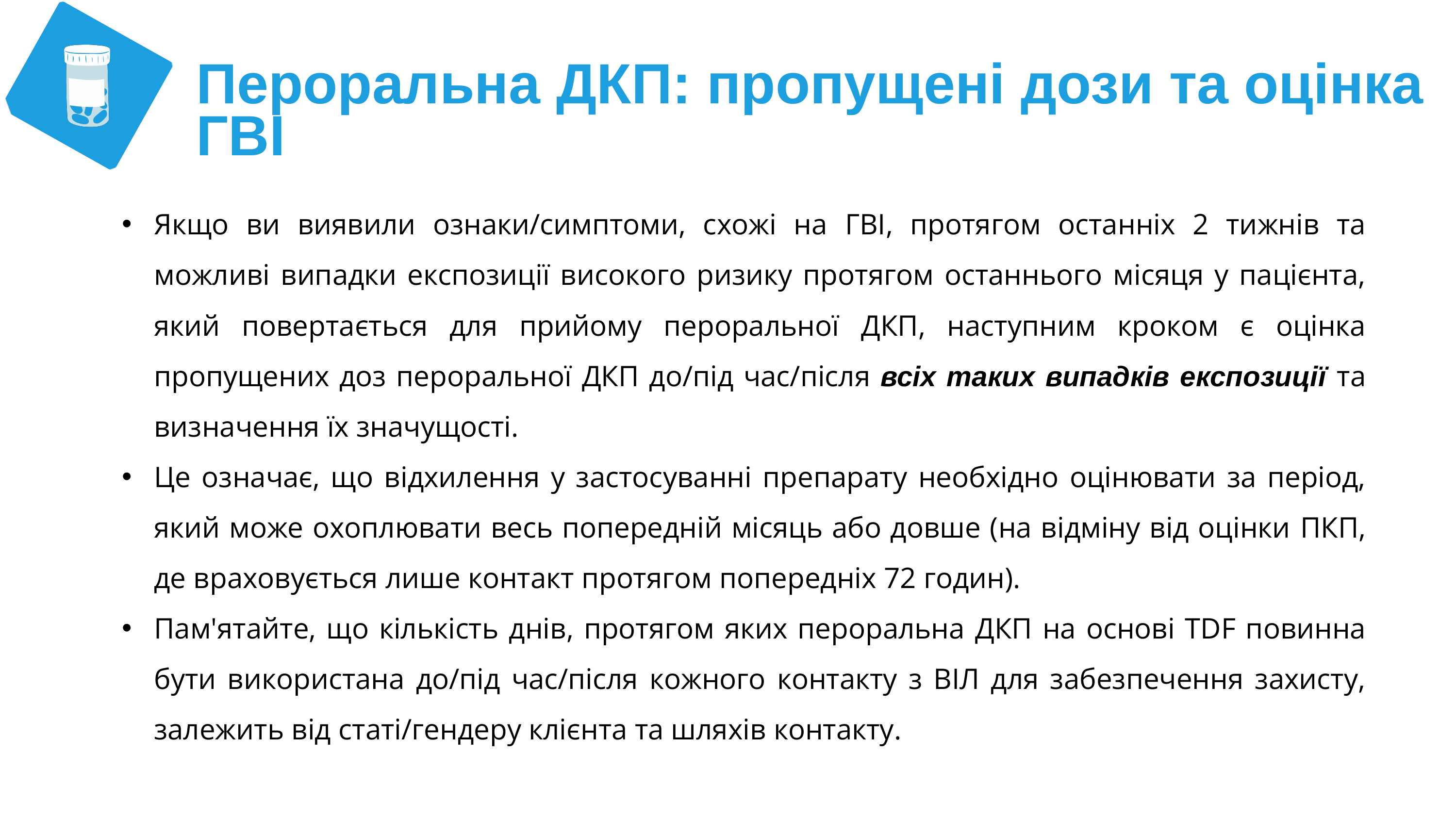

Пероральна ДКП: пропущені дози та оцінка ГВІ
Якщо ви виявили ознаки/симптоми, схожі на ГВІ, протягом останніх 2 тижнів та можливі випадки експозиції високого ризику протягом останнього місяця у пацієнта, який повертається для прийому пероральної ДКП, наступним кроком є оцінка пропущених доз пероральної ДКП до/під час/після всіх таких випадків експозиції та визначення їх значущості.
Це означає, що відхилення у застосуванні препарату необхідно оцінювати за період, який може охоплювати весь попередній місяць або довше (на відміну від оцінки ПКП, де враховується лише контакт протягом попередніх 72 годин).
Пам'ятайте, що кількість днів, протягом яких пероральна ДКП на основі TDF повинна бути використана до/під час/після кожного контакту з ВІЛ для забезпечення захисту, залежить від статі/гендеру клієнта та шляхів контакту.